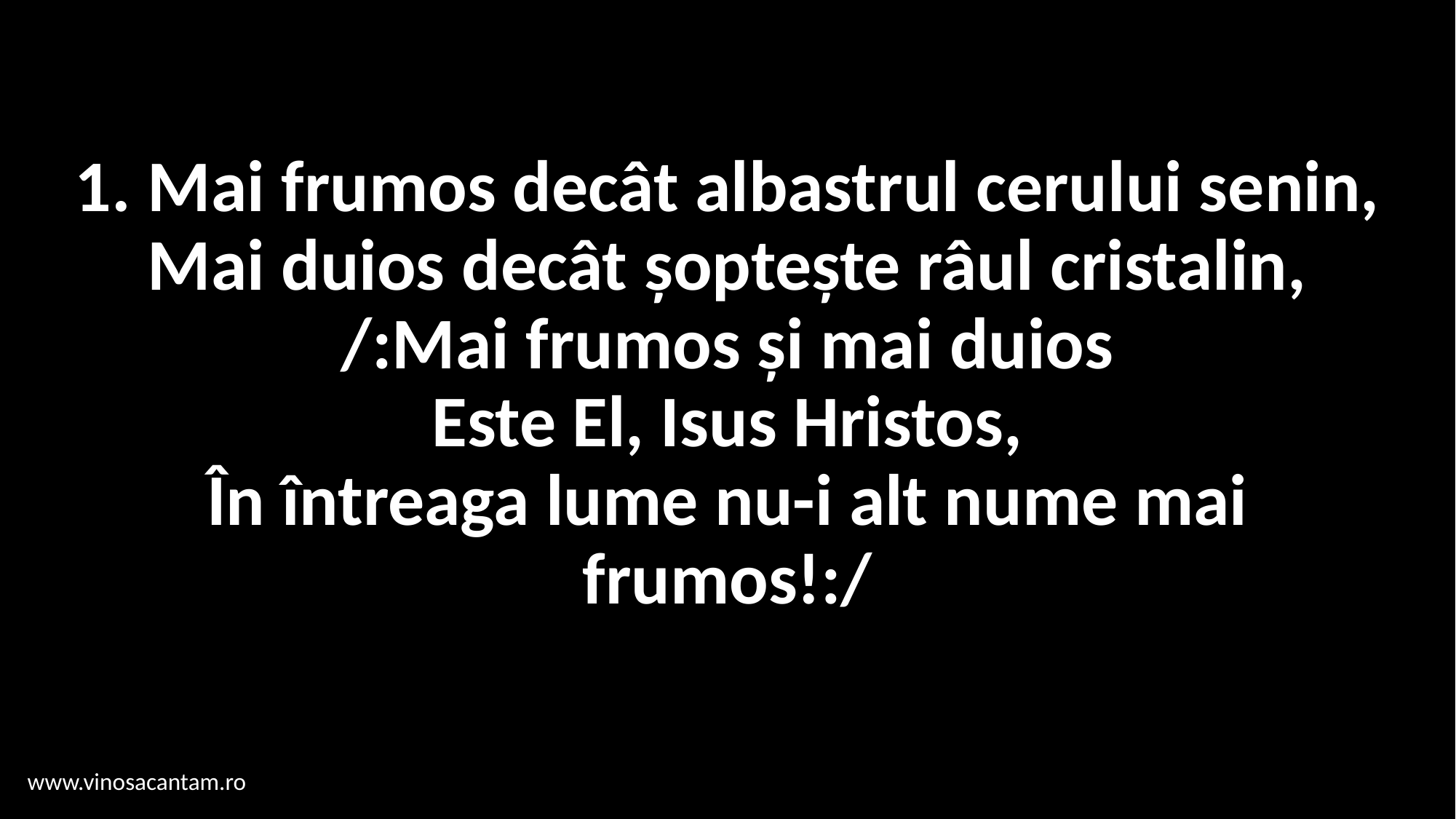

# 1. Mai frumos decât albastrul cerului senin, Mai duios decât șoptește râul cristalin, /:Mai frumos și mai duios Este El, Isus Hristos, În întreaga lume nu-i alt nume mai frumos!:/
www.vinosacantam.ro